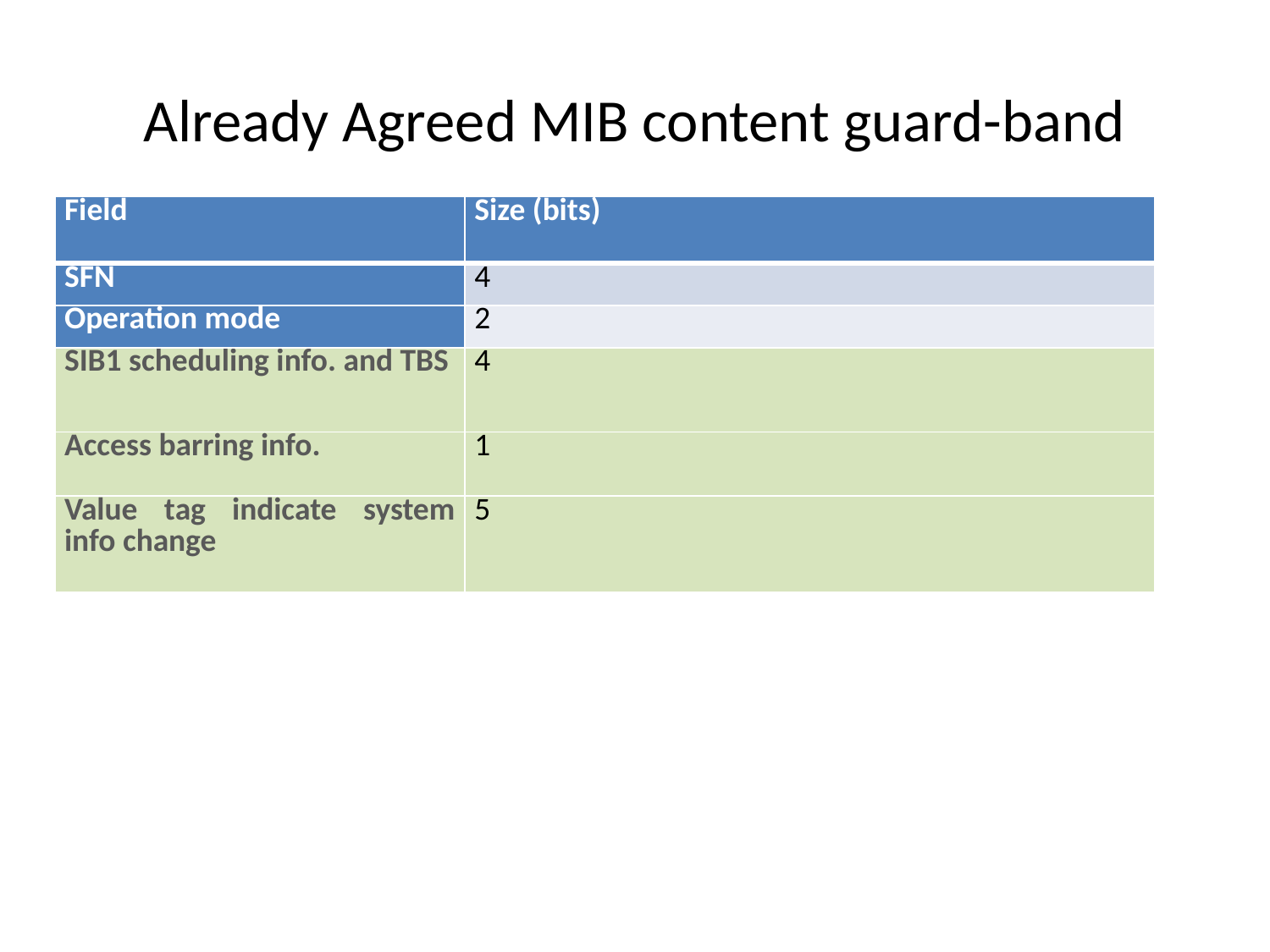

# Already Agreed MIB content guard-band
| Field | Size (bits) |
| --- | --- |
| SFN | 4 |
| Operation mode | 2 |
| SIB1 scheduling info. and TBS | 4 |
| Access barring info. | 1 |
| Value tag indicate system info change | 5 |